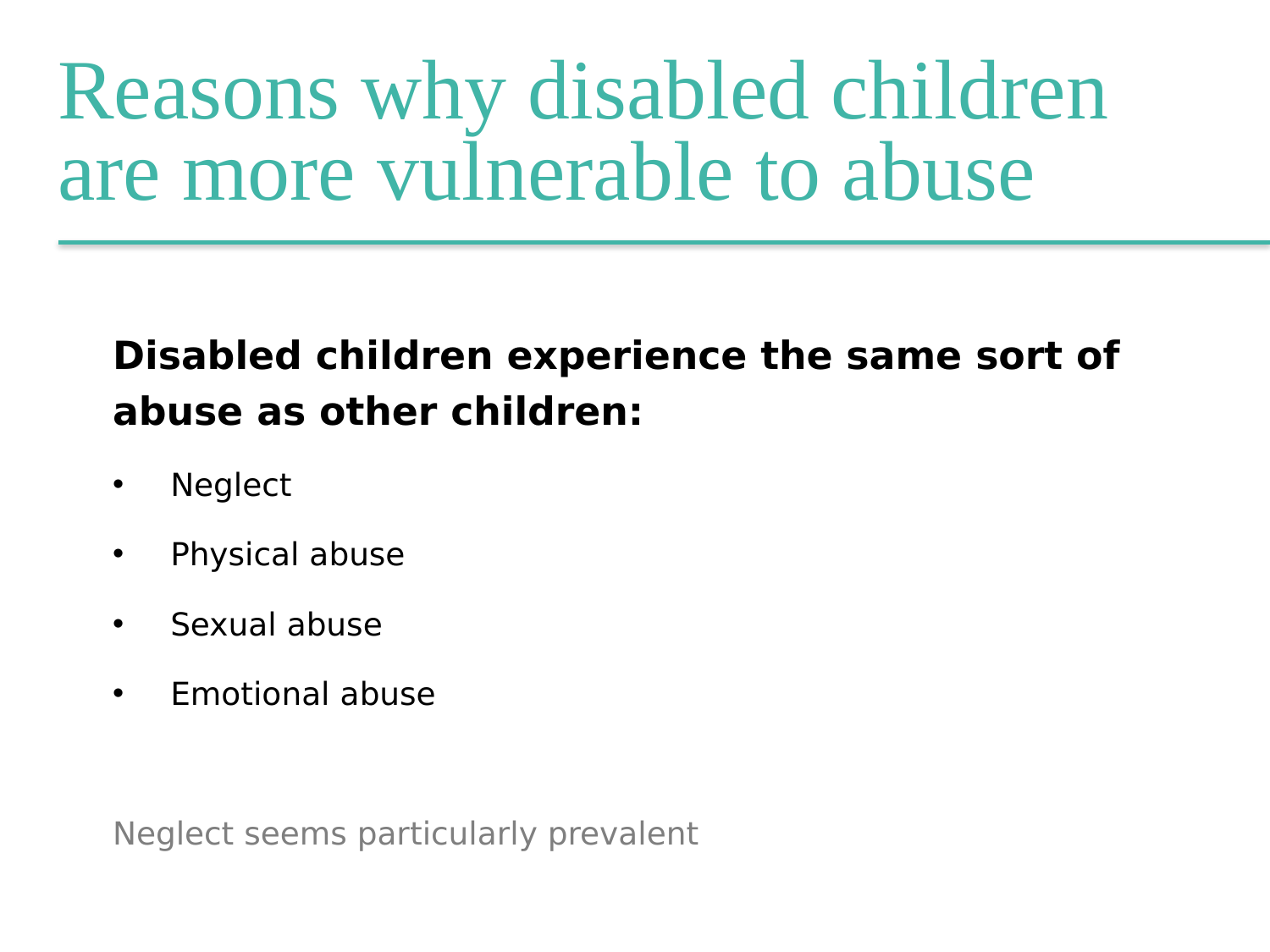

Reasons why disabled children are more vulnerable to abuse
Disabled children experience the same sort of abuse as other children:
 Neglect
 Physical abuse
 Sexual abuse
 Emotional abuse

Neglect seems particularly prevalent